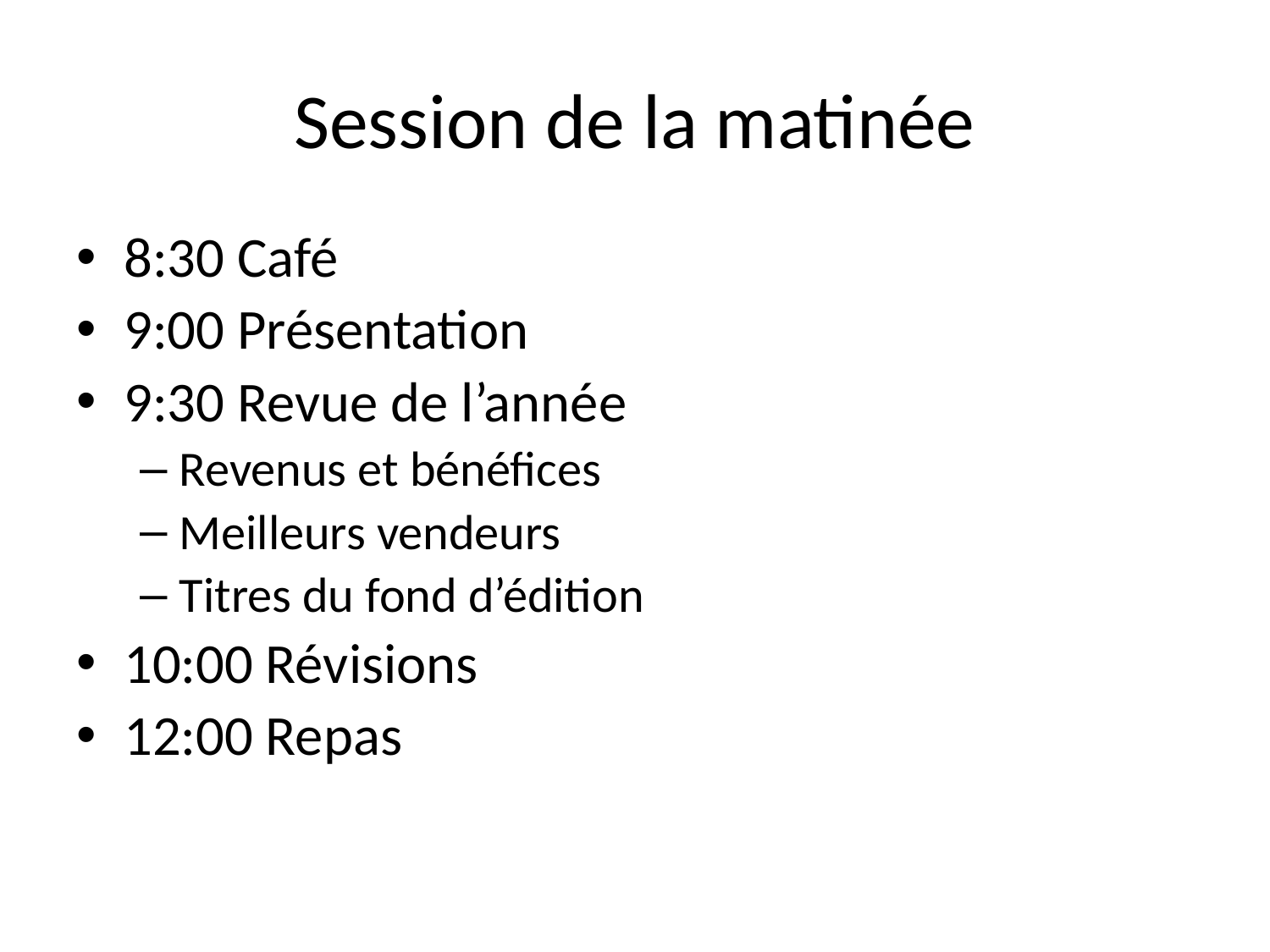

# Session de la matinée
8:30 Café
9:00 Présentation
9:30 Revue de l’année
Revenus et bénéfices
Meilleurs vendeurs
Titres du fond d’édition
10:00 Révisions
12:00 Repas